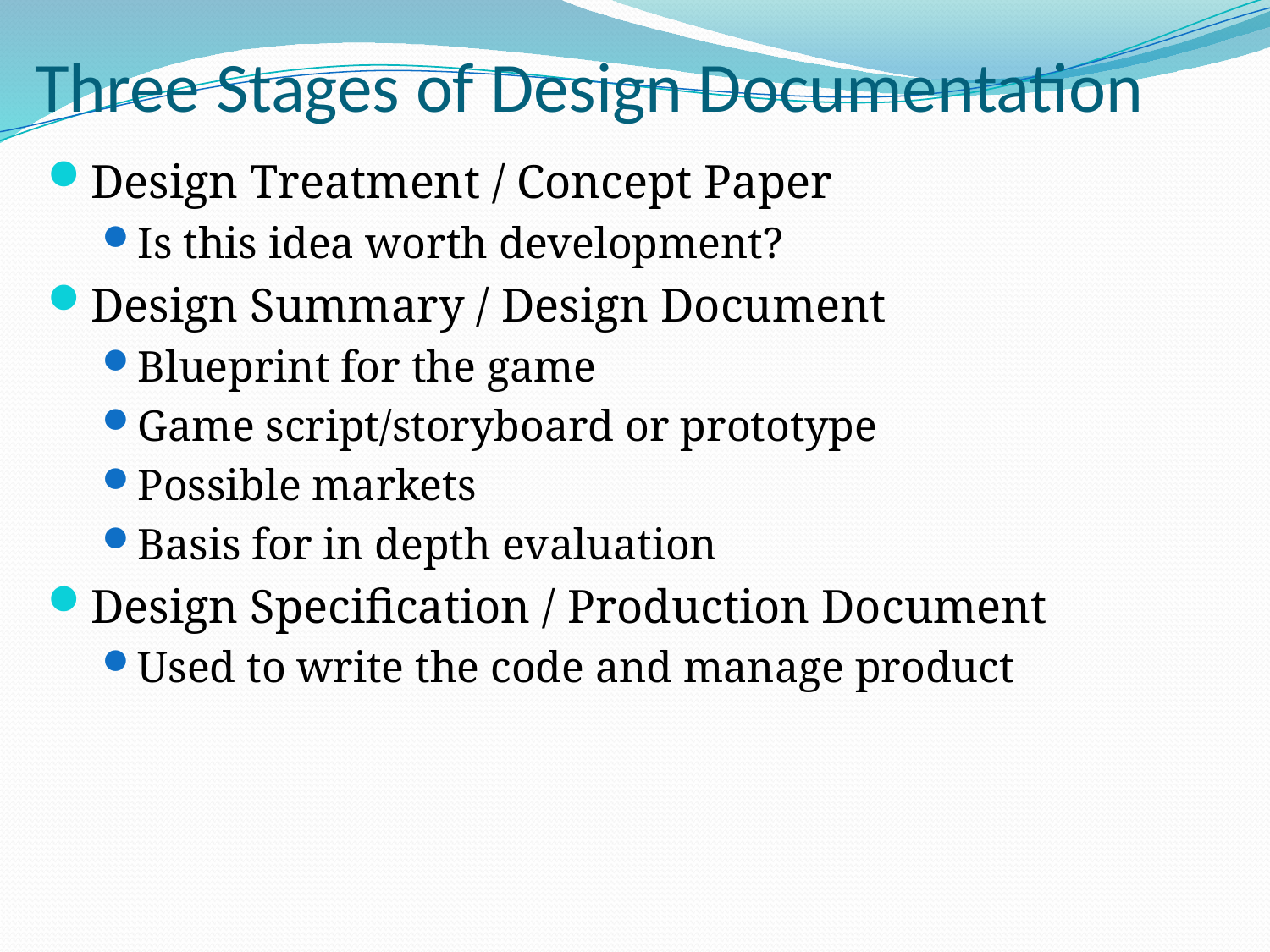

# Three Stages of Design Documentation
Design Treatment / Concept Paper
Is this idea worth development?
Design Summary / Design Document
Blueprint for the game
Game script/storyboard or prototype
Possible markets
Basis for in depth evaluation
Design Specification / Production Document
Used to write the code and manage product